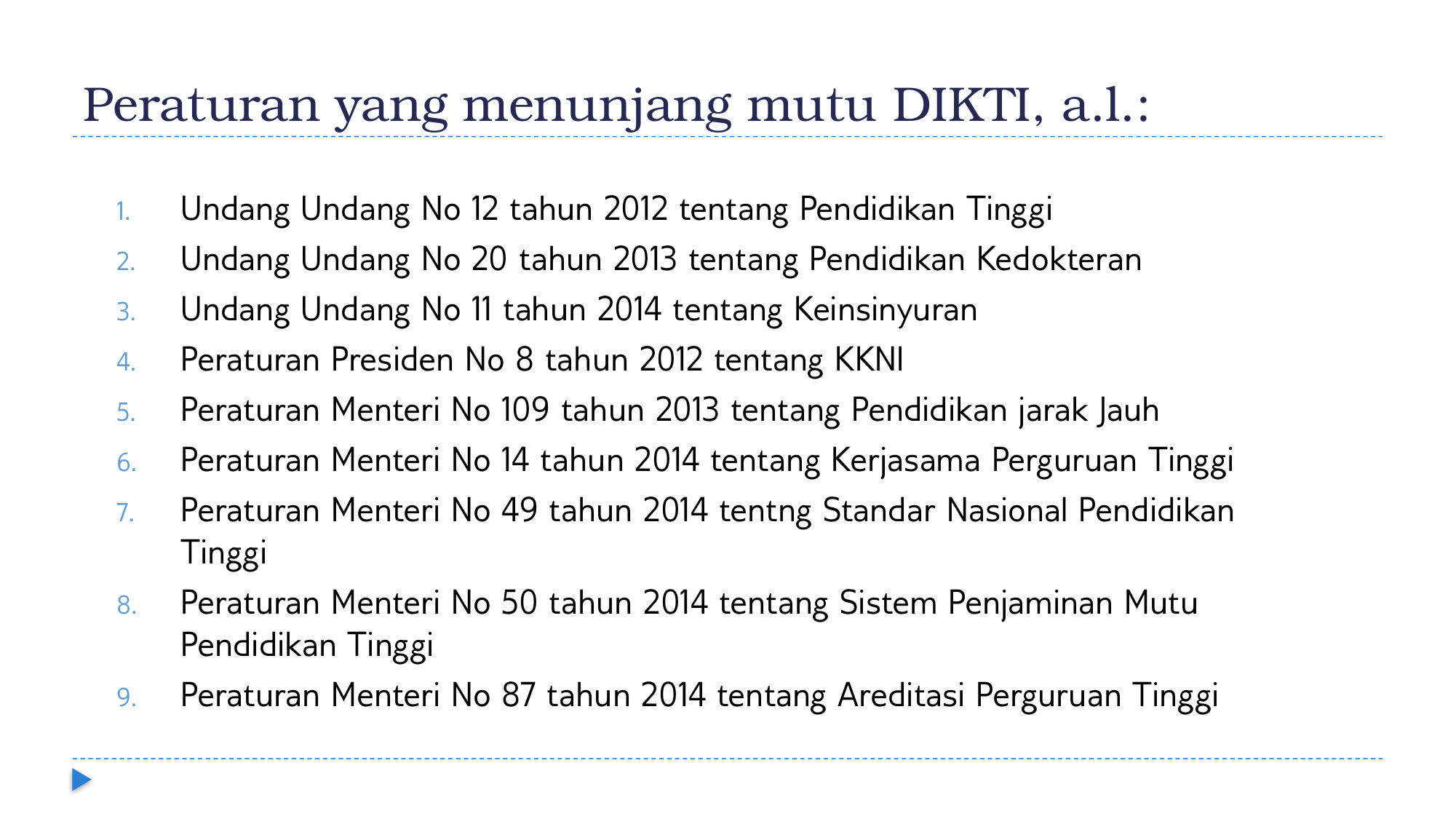

# Peraturan yang menunjang mutu DIKTI, a.l.:
Undang Undang No 12 tahun 2012 tentang Pendidikan Tinggi
Undang Undang No 20 tahun 2013 tentang Pendidikan Kedokteran
Undang Undang No 11 tahun 2014 tentang Keinsinyuran
Peraturan Presiden No 8 tahun 2012 tentang KKNI
Peraturan Menteri No 109 tahun 2013 tentang Pendidikan jarak Jauh
Peraturan Menteri No 14 tahun 2014 tentang Kerjasama Perguruan Tinggi
Peraturan Menteri No 49 tahun 2014 tentng Standar Nasional Pendidikan Tinggi
Peraturan Menteri No 50 tahun 2014 tentang Sistem Penjaminan Mutu Pendidikan Tinggi
Peraturan Menteri No 87 tahun 2014 tentang Areditasi Perguruan Tinggi